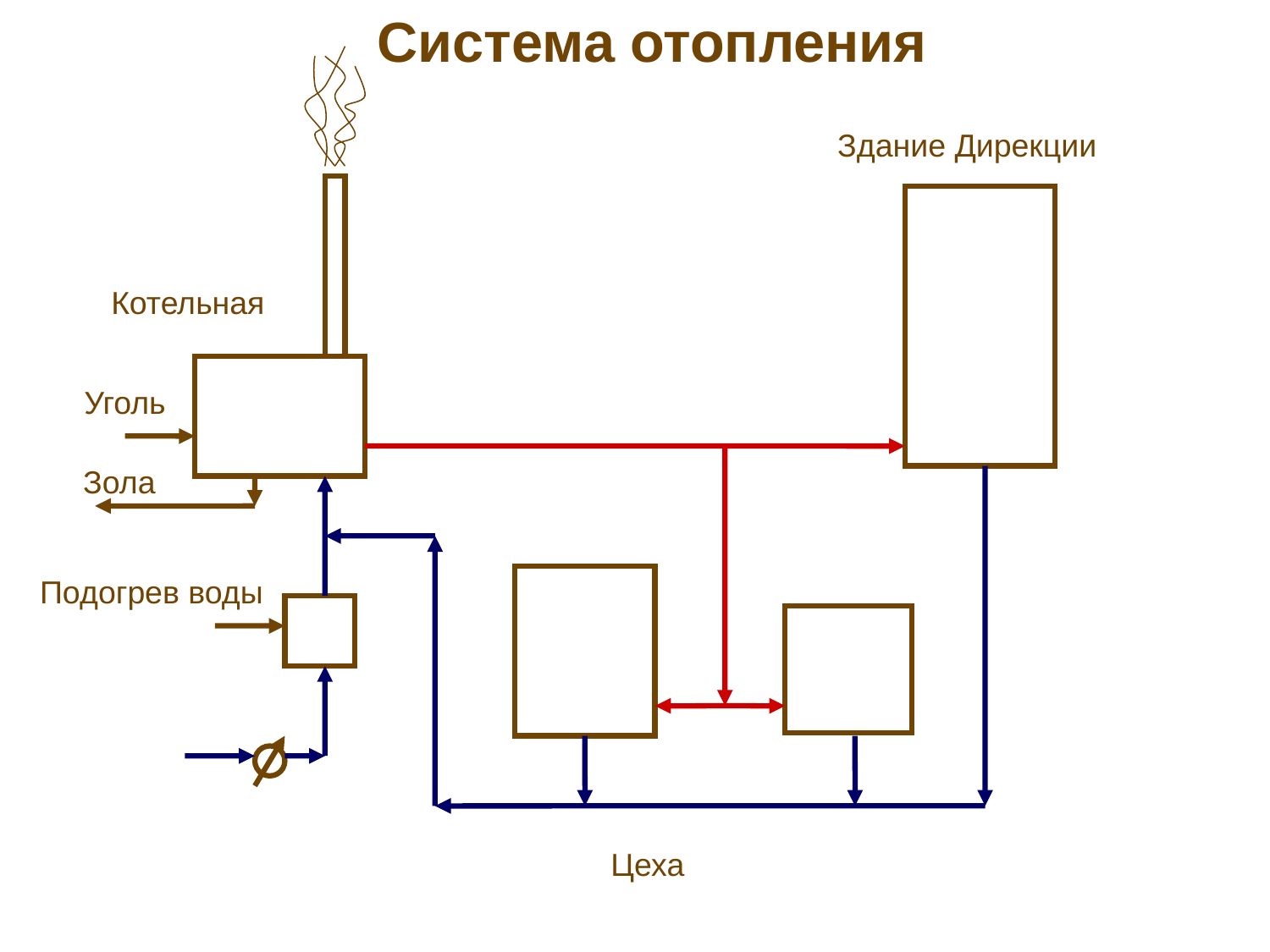

Система отопления

Здание Дирекции

Котельная

Уголь

Зола

Подогрев воды

Цеха